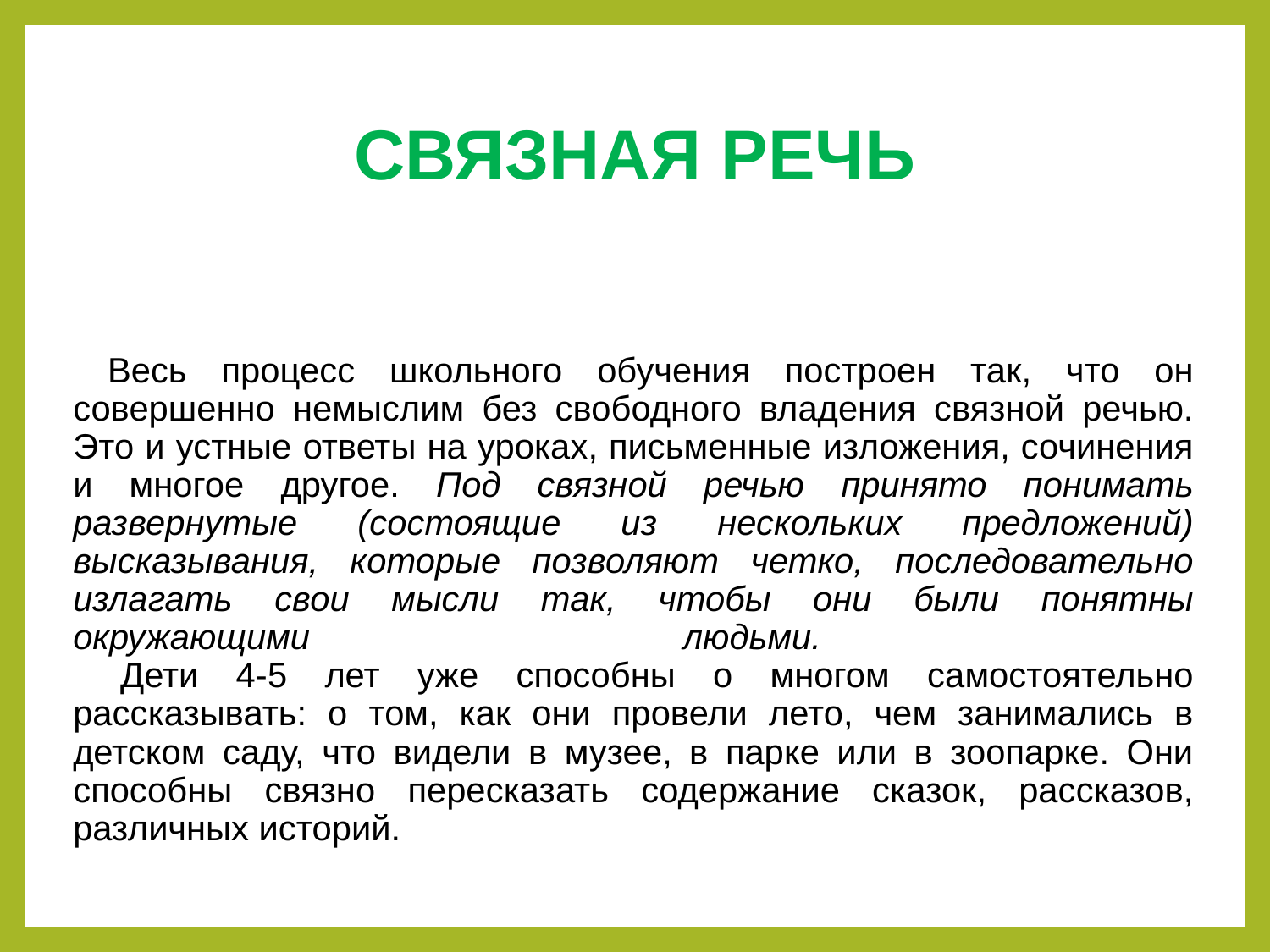

# СВЯЗНАЯ РЕЧЬ
 Весь процесс школьного обучения построен так, что он совершенно немыслим без свободного владения связной речью. Это и устные ответы на уроках, письменные изложения, сочинения и многое другое. Под связной речью принято понимать развернутые (состоящие из нескольких предложений) высказывания, которые позволяют четко, последовательно излагать свои мысли так, чтобы они были понятны окружающими людьми.
  Дети 4-5 лет уже способны о многом самостоятельно рассказывать: о том, как они провели лето, чем занимались в детском саду, что видели в музее, в парке или в зоопарке. Они способны связно пересказать содержание сказок, рассказов, различных историй.